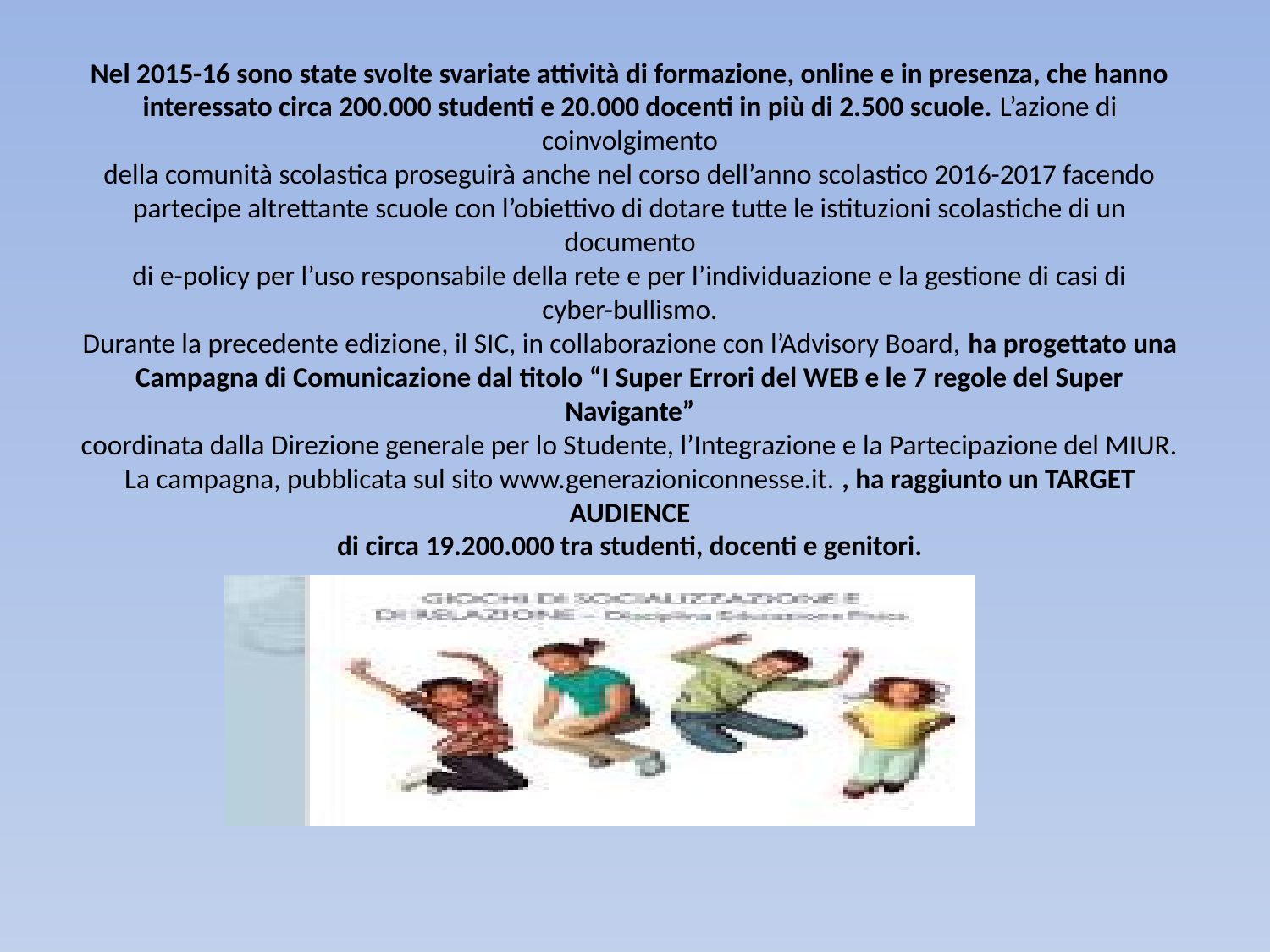

Nel 2015-16 sono state svolte svariate attività di formazione, online e in presenza, che hanno
interessato circa 200.000 studenti e 20.000 docenti in più di 2.500 scuole. L’azione di coinvolgimento
della comunità scolastica proseguirà anche nel corso dell’anno scolastico 2016-2017 facendo
partecipe altrettante scuole con l’obiettivo di dotare tutte le istituzioni scolastiche di un documento
di e-policy per l’uso responsabile della rete e per l’individuazione e la gestione di casi di
cyber-bullismo.
Durante la precedente edizione, il SIC, in collaborazione con l’Advisory Board, ha progettato una
Campagna di Comunicazione dal titolo “I Super Errori del WEB e le 7 regole del Super Navigante”
coordinata dalla Direzione generale per lo Studente, l’Integrazione e la Partecipazione del MIUR.
La campagna, pubblicata sul sito www.generazioniconnesse.it. , ha raggiunto un TARGET AUDIENCE
di circa 19.200.000 tra studenti, docenti e genitori.